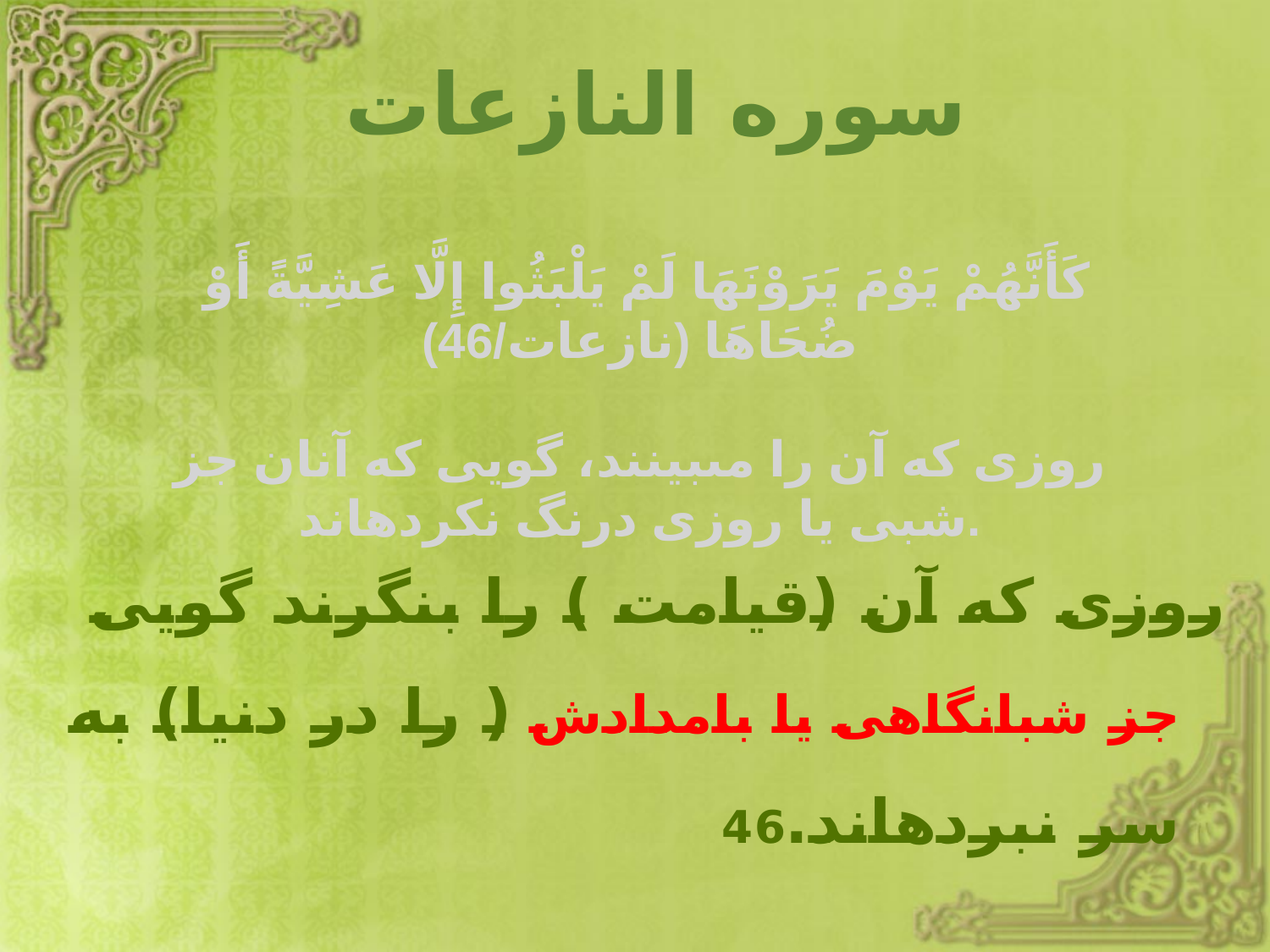

# سوره النازعات
 کَأَنَّهُمْ یَوْمَ یَرَوْنَهَا لَمْ یَلْبَثُوا إِلَّا عَشِیَّةً أَوْ ضُحَاهَا (نازعات/46)
روزى که آن را مى‏بینند، گویى که آنان جز شبى یا روزى درنگ نکرده‏اند.
	روزى كه آن (قیامت ) را بنگرند گويى جز شبانگاهى يا بامدادش ( را در دنيا) به سر نبرده‏اند.46